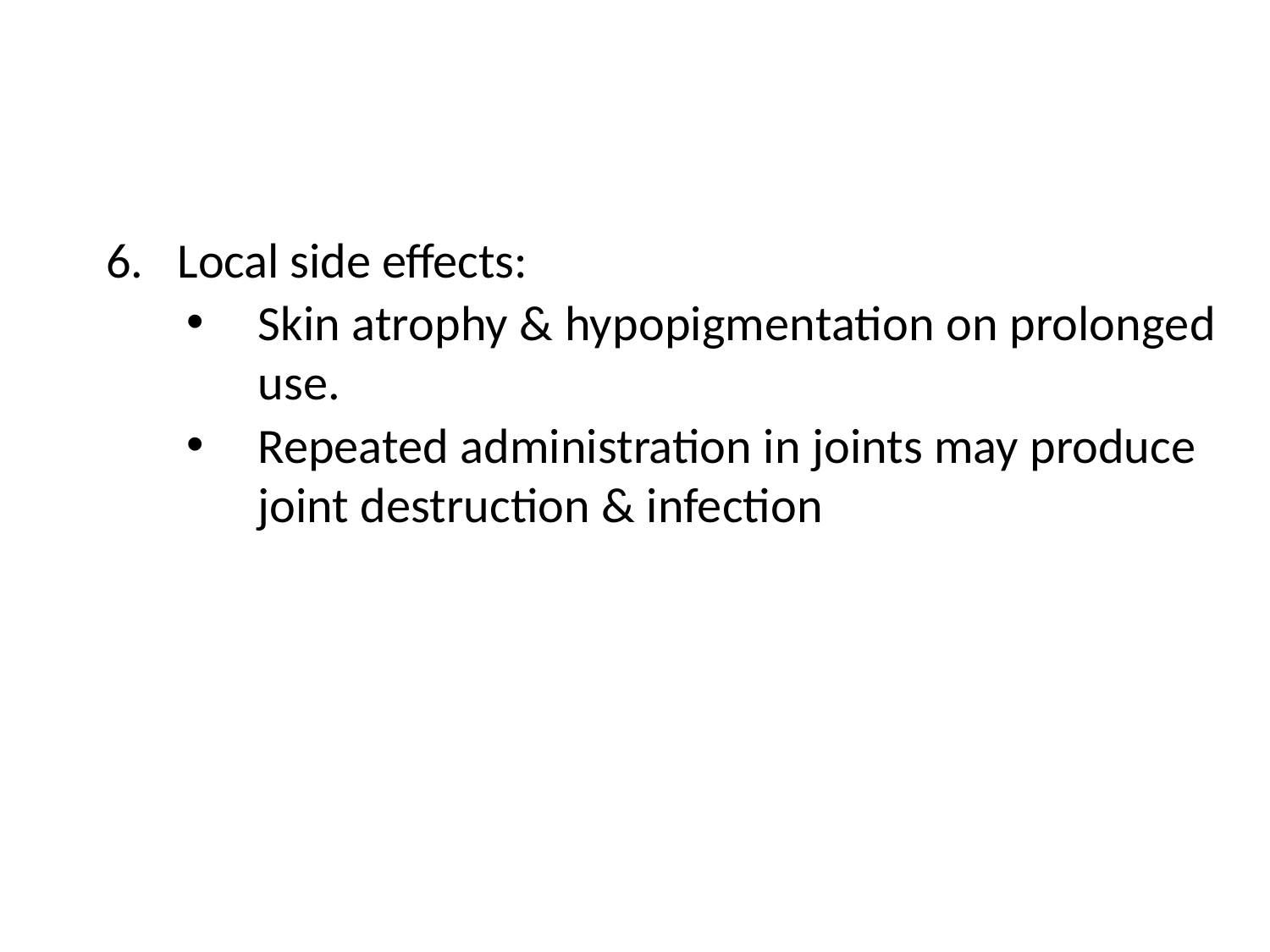

#
Local side effects:
Skin atrophy & hypopigmentation on prolonged use.
Repeated administration in joints may produce joint destruction & infection